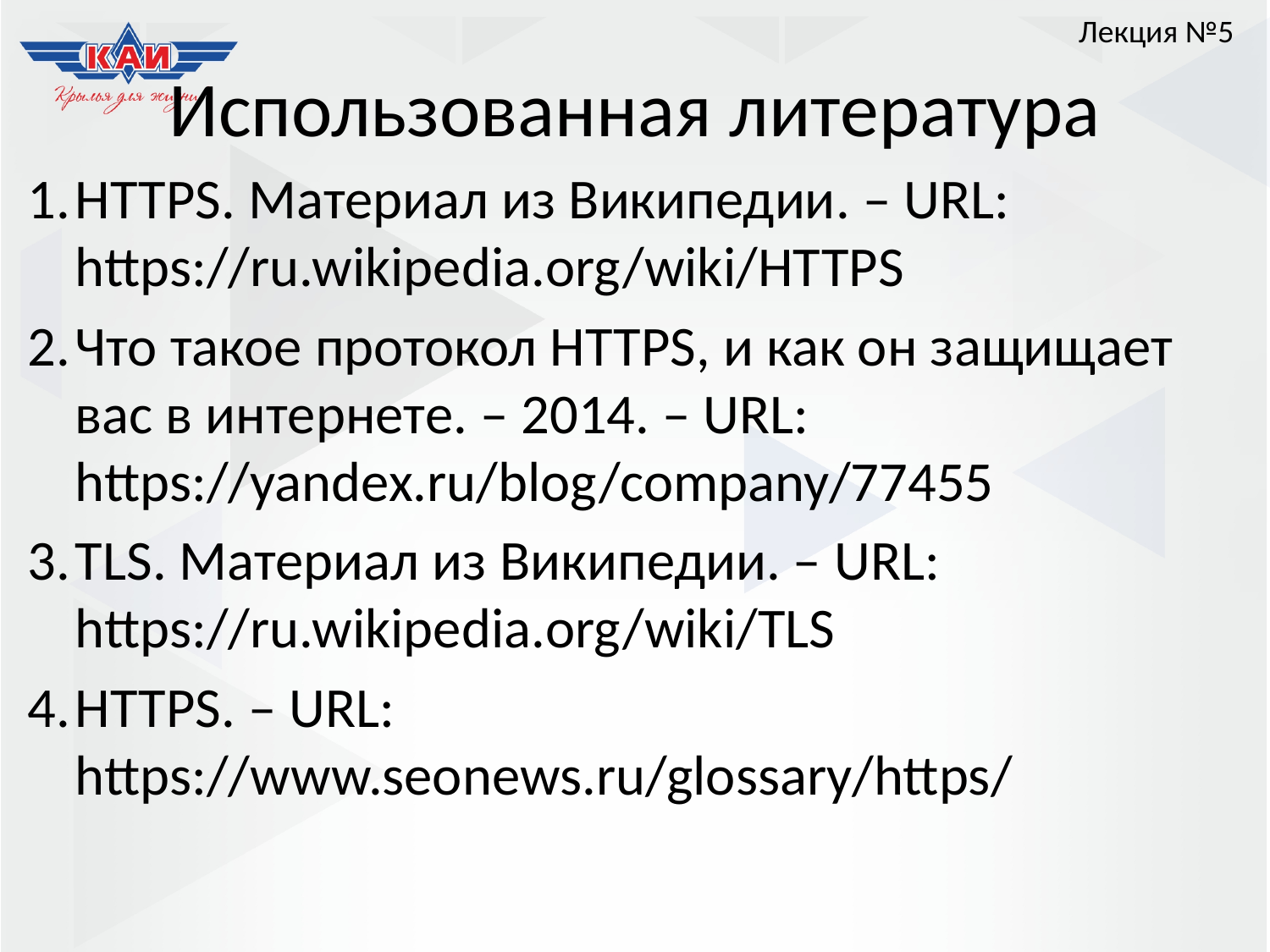

Лекция №5
# Использованная литература
HTTPS. Материал из Википедии. – URL: https://ru.wikipedia.org/wiki/HTTPS
Что такое протокол HTTPS, и как он защищает вас в интернете. – 2014. – URL: https://yandex.ru/blog/company/77455
TLS. Материал из Википедии. – URL: https://ru.wikipedia.org/wiki/TLS
HTTPS. – URL: https://www.seonews.ru/glossary/https/